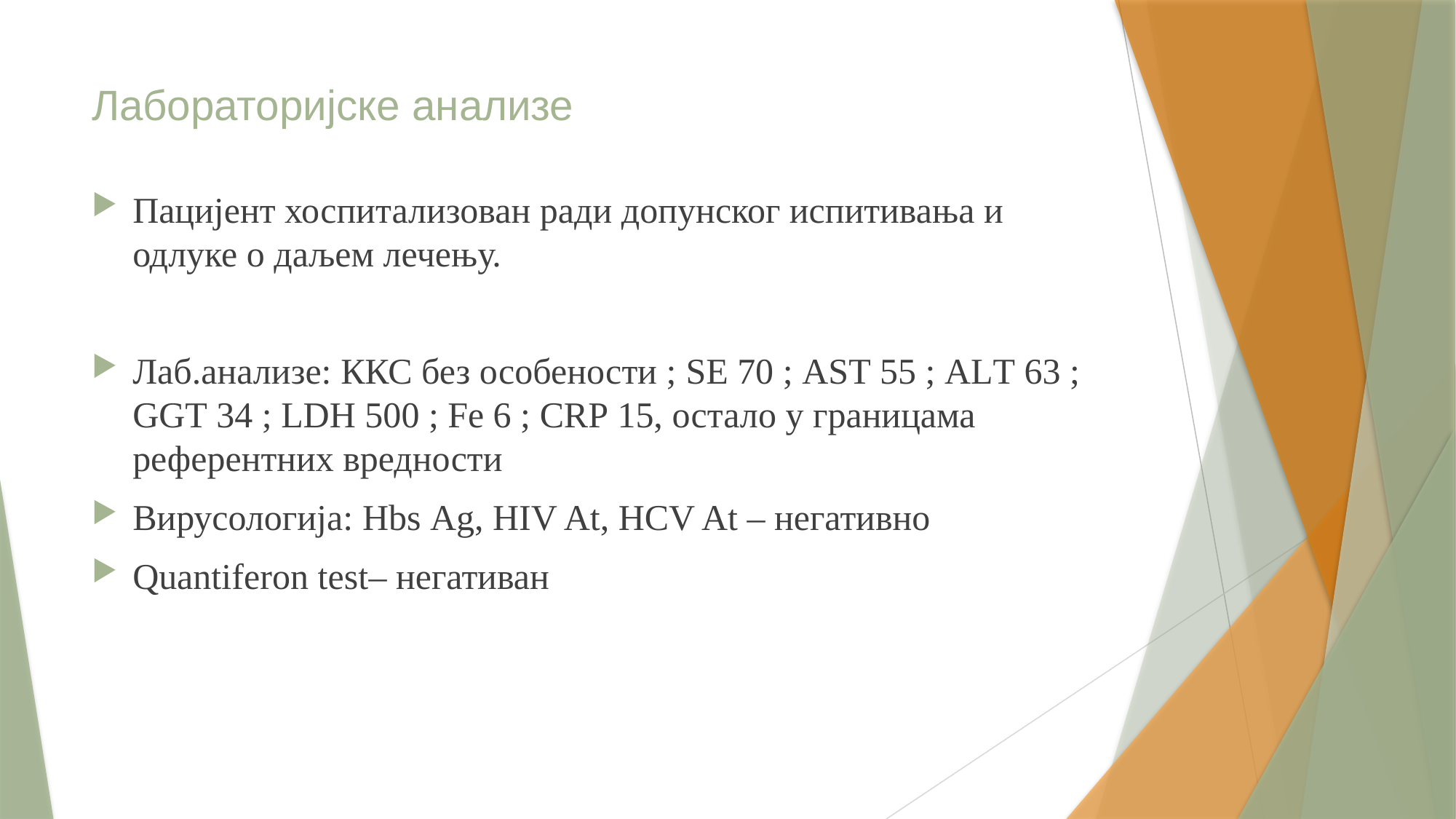

# Лабораторијске анализе
Пацијент хоспитализован ради допунског испитивања и одлуке о даљем лечењу.

Лаб.анализе: ККС без особености ; SЕ 70 ; АSТ 55 ; АLТ 63 ; GGТ 34 ; LDH 500 ; Fе 6 ; CRP 15, остало у границама референтних вредности
Вирусологија: Hbs Ag, HIV At, HCV At – негативно
Quantiferon test– негативан